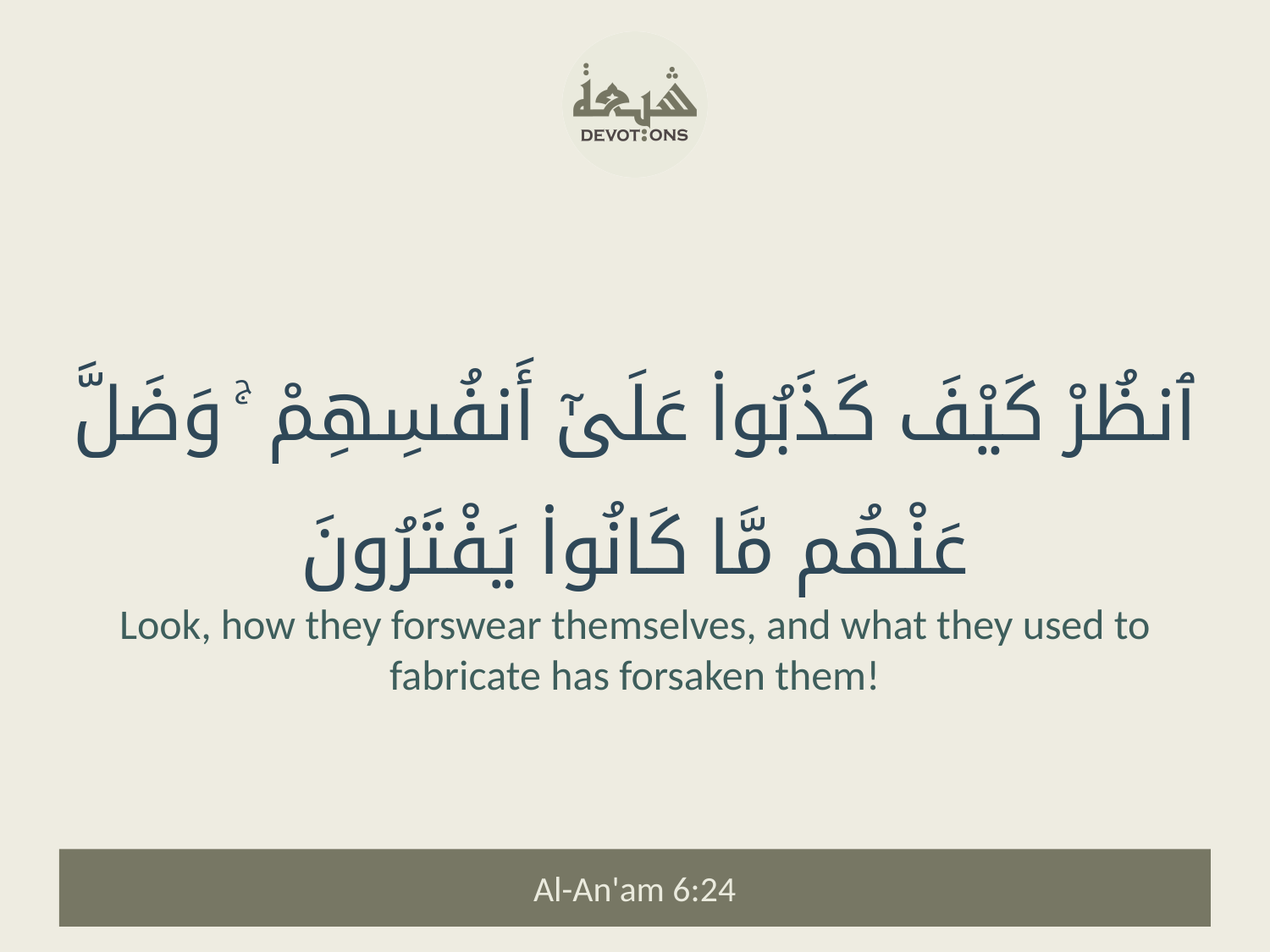

ٱنظُرْ كَيْفَ كَذَبُوا۟ عَلَىٰٓ أَنفُسِهِمْ ۚ وَضَلَّ عَنْهُم مَّا كَانُوا۟ يَفْتَرُونَ
Look, how they forswear themselves, and what they used to fabricate has forsaken them!
Al-An'am 6:24